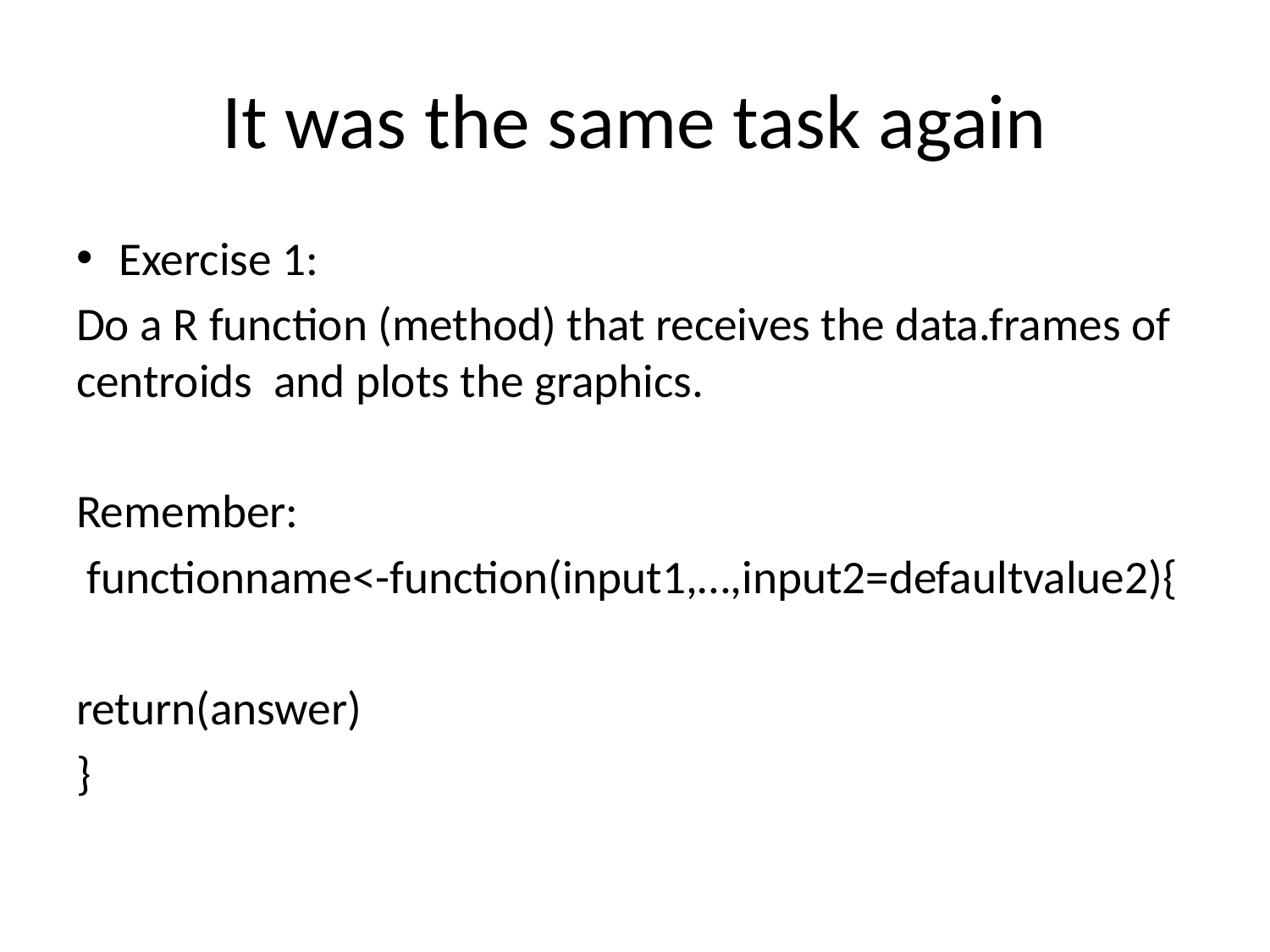

# It was the same task again
Exercise 1:
Do a R function (method) that receives the data.frames of centroids  and plots the graphics.

Remember:
 functionname<-function(input1,…,input2=defaultvalue2){

return(answer)
}